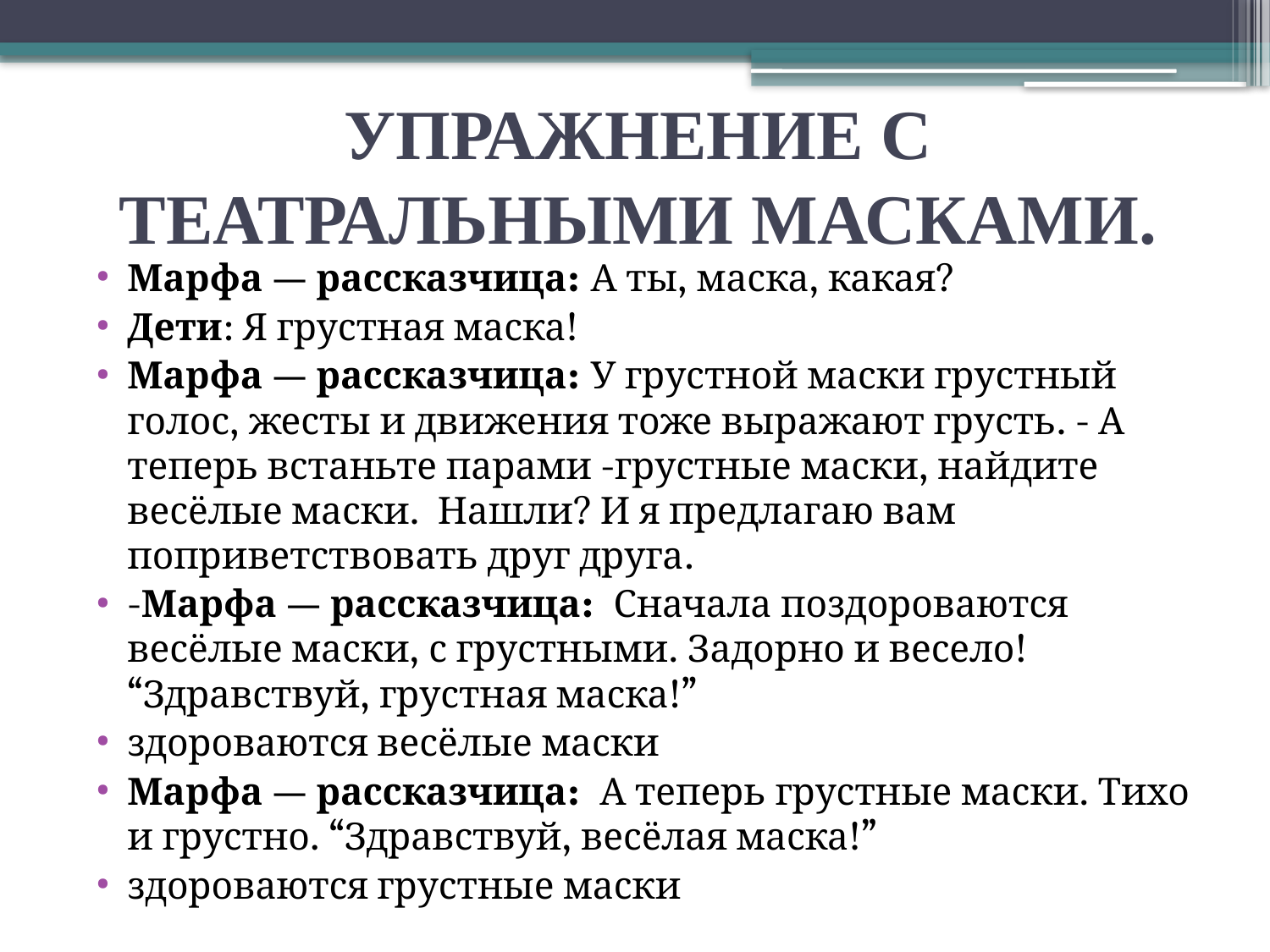

# УПРАЖНЕНИЕ С ТЕАТРАЛЬНЫМИ МАСКАМИ.
Марфа — рассказчица: А ты, маска, какая?
Дети: Я грустная маска!
Марфа — рассказчица: У грустной маски грустный голос, жесты и движения тоже выражают грусть. - А теперь встаньте парами -грустные маски, найдите весёлые маски.  Нашли? И я предлагаю вам поприветствовать друг друга.
-Марфа — рассказчица:  Сначала поздороваются весёлые маски, с грустными. Задорно и весело! “Здравствуй, грустная маска!”
здороваются весёлые маски
Марфа — рассказчица:  А теперь грустные маски. Тихо и грустно. “Здравствуй, весёлая маска!”
здороваются грустные маски